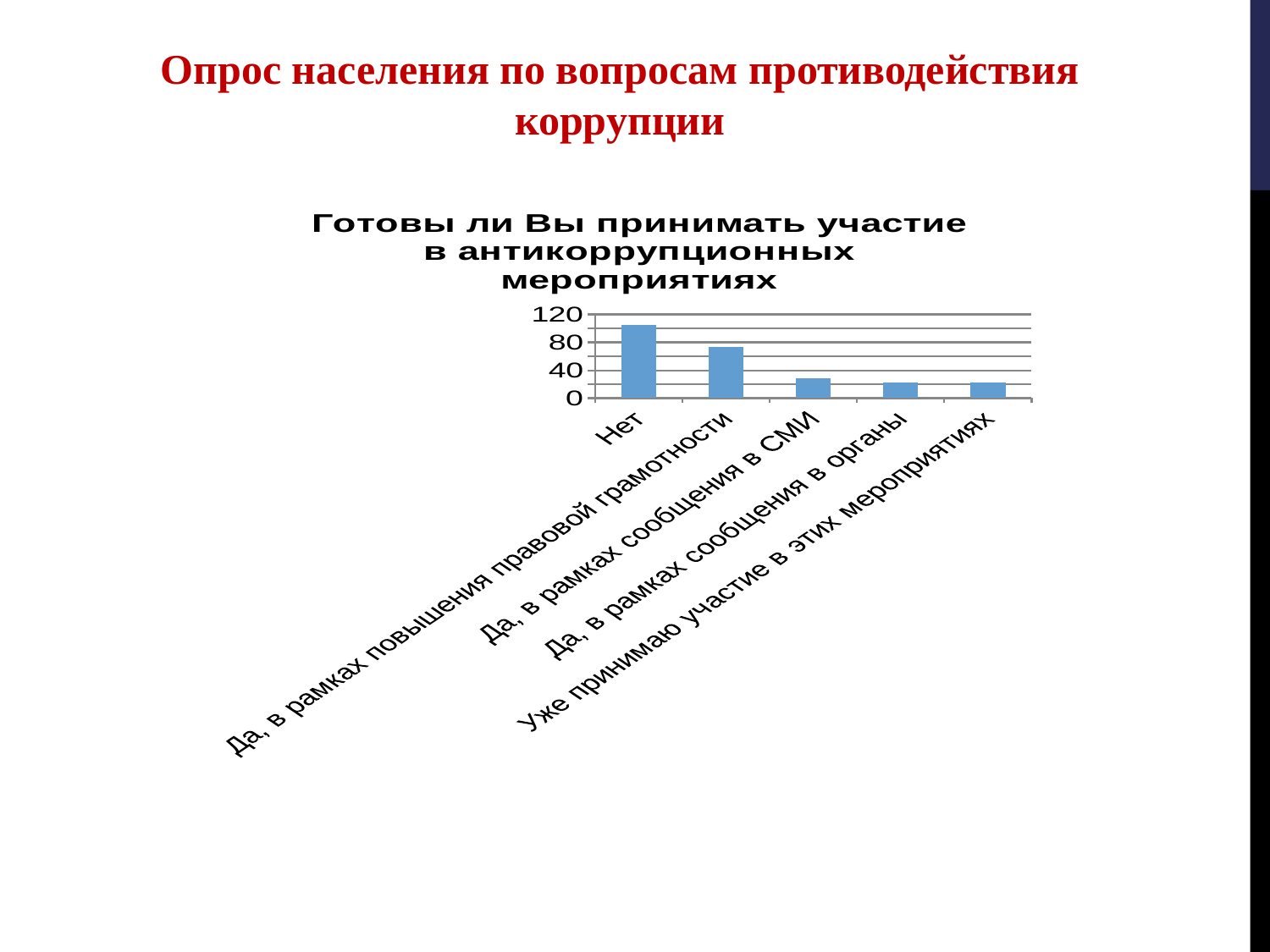

Опрос населения по вопросам противодействия коррупции

### Chart: Готовы ли Вы принимать участие в антикоррупционных мероприятиях

| Category | Ряд 1 |
|---|---|
| Нет | 105.0 |
| Да, в рамках повышения правовой грамотности | 73.0 |
| Да, в рамках сообщения в СМИ | 29.0 |
| Да, в рамках сообщения в органы | 23.0 |
| Уже принимаю участие в этих мероприятиях | 23.0 |